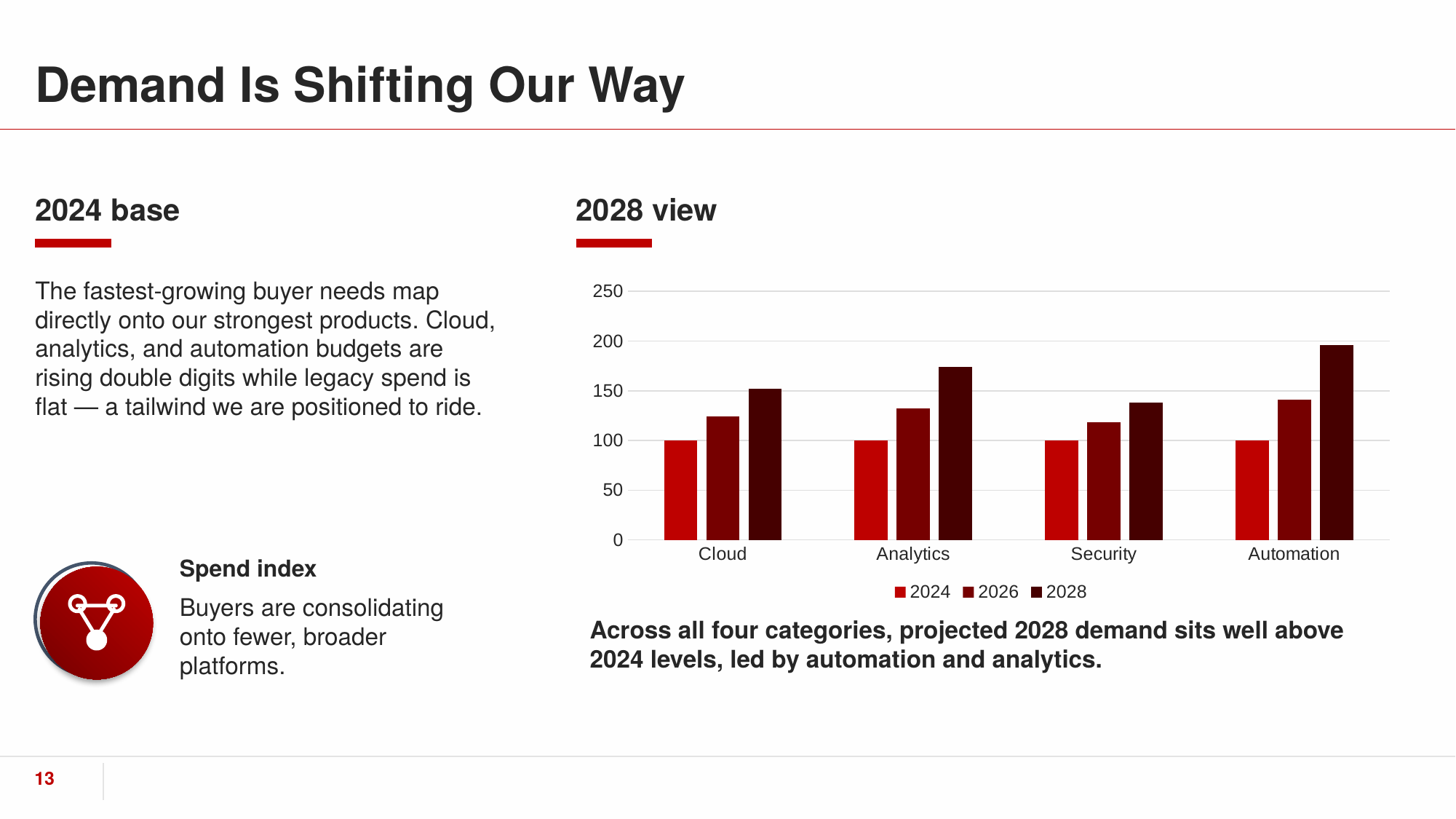

# Demand Is Shifting Our Way
2024 base
2028 view
The fastest-growing buyer needs map directly onto our strongest products. Cloud, analytics, and automation budgets are rising double digits while legacy spend is flat — a tailwind we are positioned to ride.

### Chart

| Category | 2024 | 2026 | 2028 |
|---|---|---|---|
| Cloud | 100.0 | 124.0 | 152.0 |
| Analytics | 100.0 | 132.0 | 174.0 |
| Security | 100.0 | 118.0 | 138.0 |
| Automation | 100.0 | 141.0 | 196.0 |
Spend index
Buyers are consolidating onto fewer, broader platforms.

Across all four categories, projected 2028 demand sits well above 2024 levels, led by automation and analytics.
13